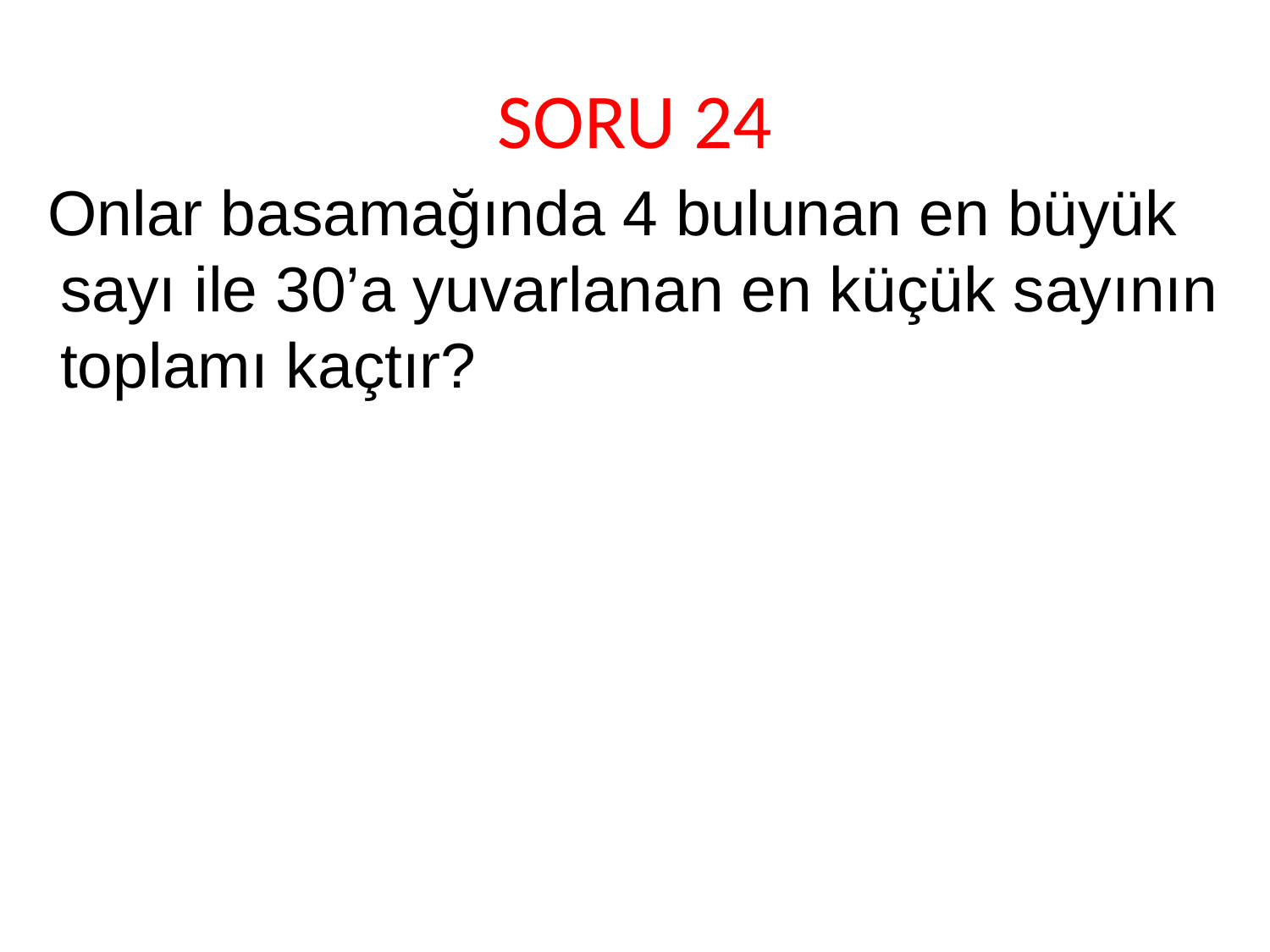

# SORU 24
  Onlar basamağında 4 bulunan en büyük sayı ile 30’a yuvarlanan en küçük sayının toplamı kaçtır?